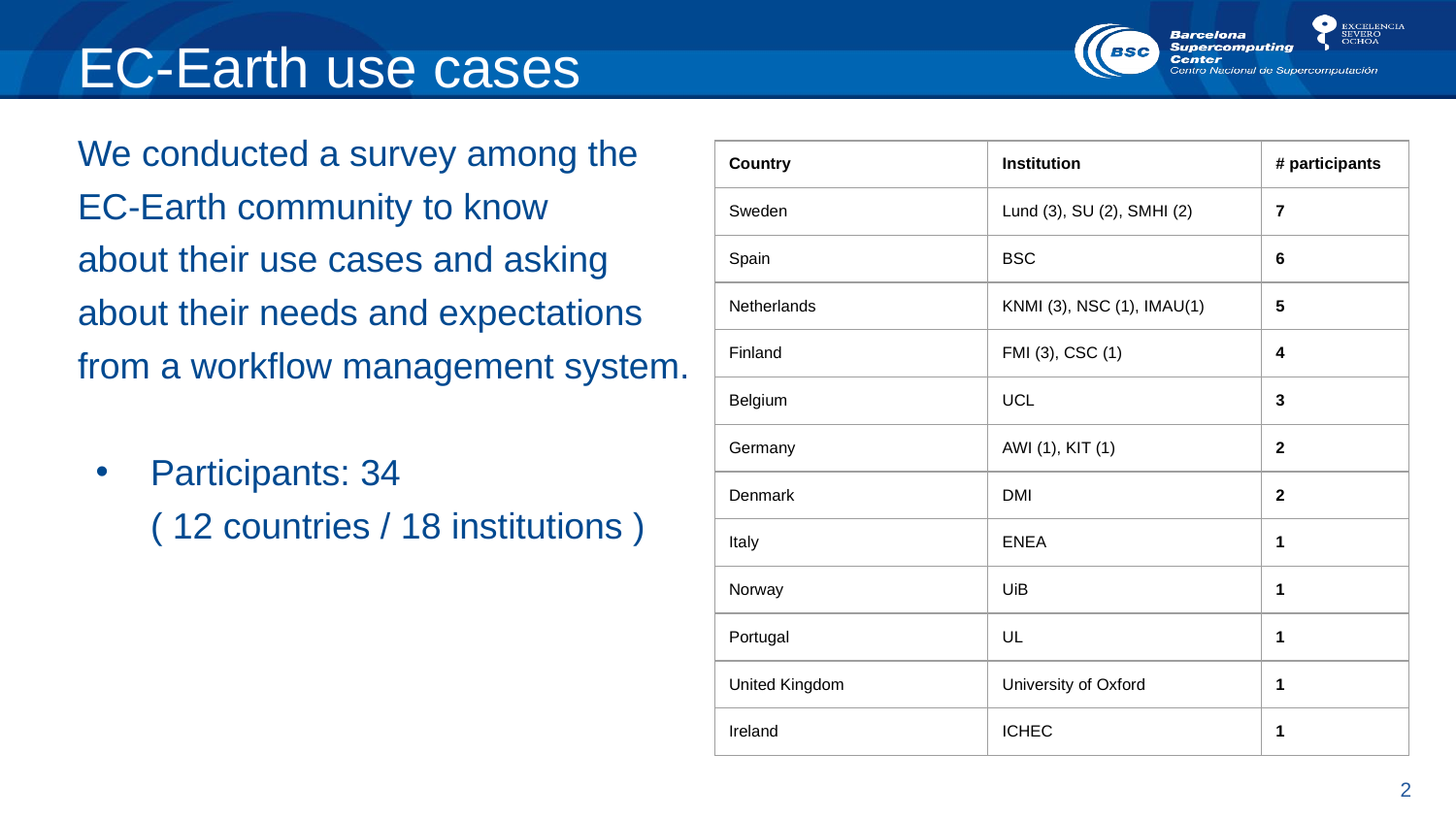

# EC-Earth use cases

We conducted a survey among the
EC-Earth community to know
about their use cases and asking
about their needs and expectations
from a workflow management system.

Participants: 34
( 12 countries / 18 institutions )

| Country | Institution | # participants |
| --- | --- | --- |
| Sweden | Lund (3), SU (2), SMHI (2) | 7 |
| Spain | BSC | 6 |
| Netherlands | KNMI (3), NSC (1), IMAU(1) | 5 |
| Finland | FMI (3), CSC (1) | 4 |
| Belgium | UCL | 3 |
| Germany | AWI (1), KIT (1) | 2 |
| Denmark | DMI | 2 |
| Italy | ENEA | 1 |
| Norway | UiB | 1 |
| Portugal | UL | 1 |
| United Kingdom | University of Oxford | 1 |
| Ireland | ICHEC | 1 |